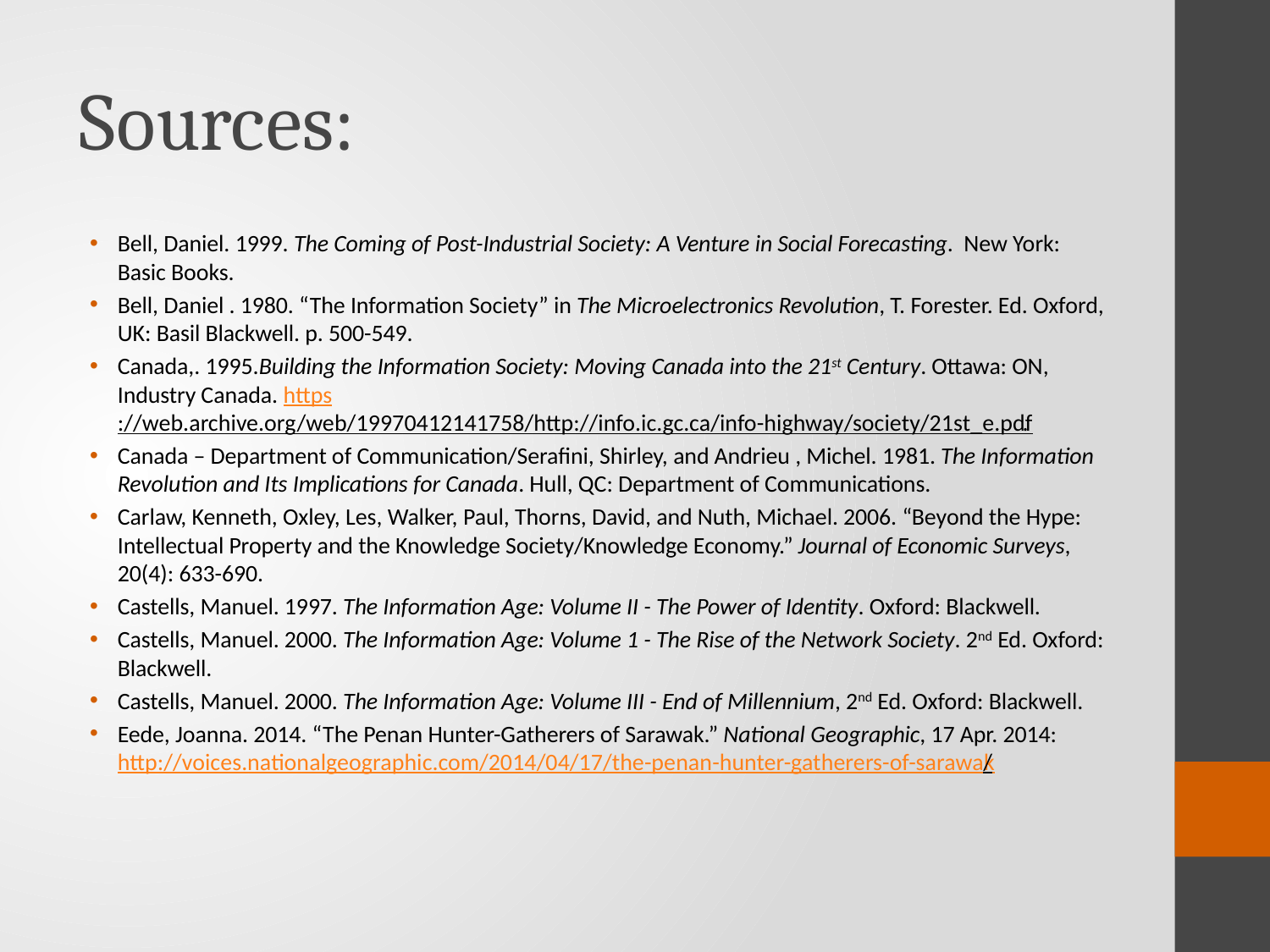

# Sources:
Bell, Daniel. 1999. The Coming of Post-Industrial Society: A Venture in Social Forecasting.  New York: Basic Books.
Bell, Daniel . 1980. “The Information Society” in The Microelectronics Revolution, T. Forester. Ed. Oxford, UK: Basil Blackwell. p. 500-549.
Canada,. 1995.Building the Information Society: Moving Canada into the 21st Century. Ottawa: ON, Industry Canada. https://web.archive.org/web/19970412141758/http://info.ic.gc.ca/info-highway/society/21st_e.pdf.
Canada – Department of Communication/Serafini, Shirley, and Andrieu , Michel. 1981. The Information Revolution and Its Implications for Canada. Hull, QC: Department of Communications.
Carlaw, Kenneth, Oxley, Les, Walker, Paul, Thorns, David, and Nuth, Michael. 2006. “Beyond the Hype: Intellectual Property and the Knowledge Society/Knowledge Economy.” Journal of Economic Surveys, 20(4): 633-690.
Castells, Manuel. 1997. The Information Age: Volume II - The Power of Identity. Oxford: Blackwell.
Castells, Manuel. 2000. The Information Age: Volume 1 - The Rise of the Network Society. 2nd Ed. Oxford: Blackwell.
Castells, Manuel. 2000. The Information Age: Volume III - End of Millennium, 2nd Ed. Oxford: Blackwell.
Eede, Joanna. 2014. “The Penan Hunter-Gatherers of Sarawak.” National Geographic, 17 Apr. 2014: http://voices.nationalgeographic.com/2014/04/17/the-penan-hunter-gatherers-of-sarawak/